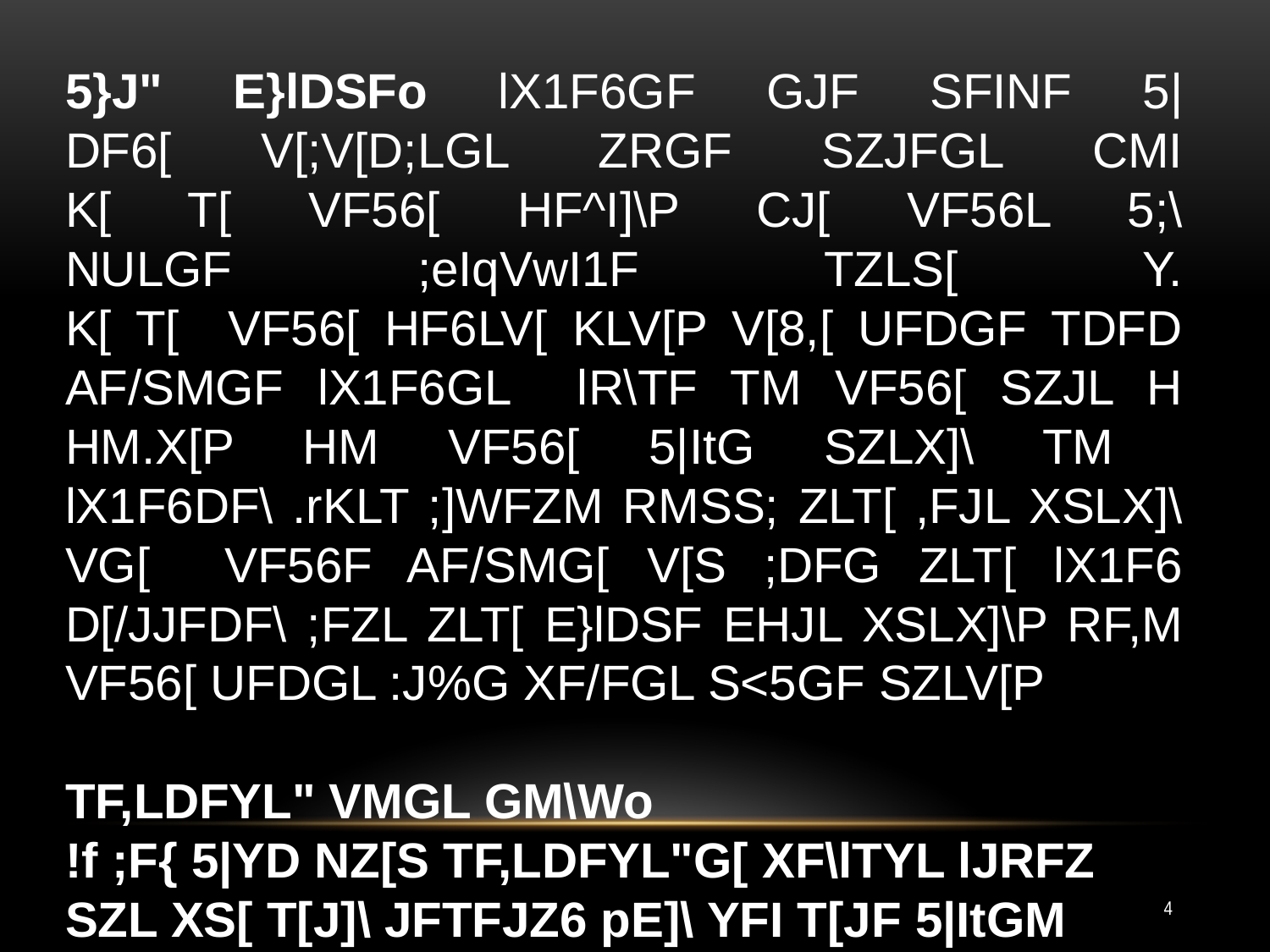

5}J" E}lDSFo lX1F6GF GJF SFINF 5|DF6[ V[;V[D;LGL ZRGF SZJFGL CMI K[ T[ VF56[ HF^I]\P CJ[ VF56L 5;\NULGF ;eIqVwI1F TZLS[ Y. K[ T[  VF56[ HF6LV[ KLV[P V[8,[ UFDGF TDFD AF/SMGF lX1F6GL  lR\TF TM VF56[ SZJL H HM.X[P HM VF56[ 5|ItG SZLX]\ TM  lX1F6DF\ .rKLT ;]WFZM RMSS; ZLT[ ,FJL XSLX]\ VG[  VF56F AF/SMG[ V[S ;DFG ZLT[ lX1F6 D[/JJFDF\ ;FZL ZLT[ E}lDSF EHJL XSLX]\P RF,M VF56[ UFDGL :J%G XF/FGL S<5GF SZLV[P

TF,LDFYL" VMGL GM\Wo
!f ;F{ 5|YD NZ[S TF,LDFYL"G[ XF\lTYL lJRFZ SZL XS[ T[J]\ JFTFJZ6 pE]\ YFI T[JF 5|ItGM SZJFP
Zf U|]5 5F0TL JBT[ NZ[S U|]5DF\ VMKFDF\ VMKM V[S TF,LDFYL"  lR+ NMZLq,BL XS[ T[JF CMI T[ wIFGDF\ ZFBJ]\P
4